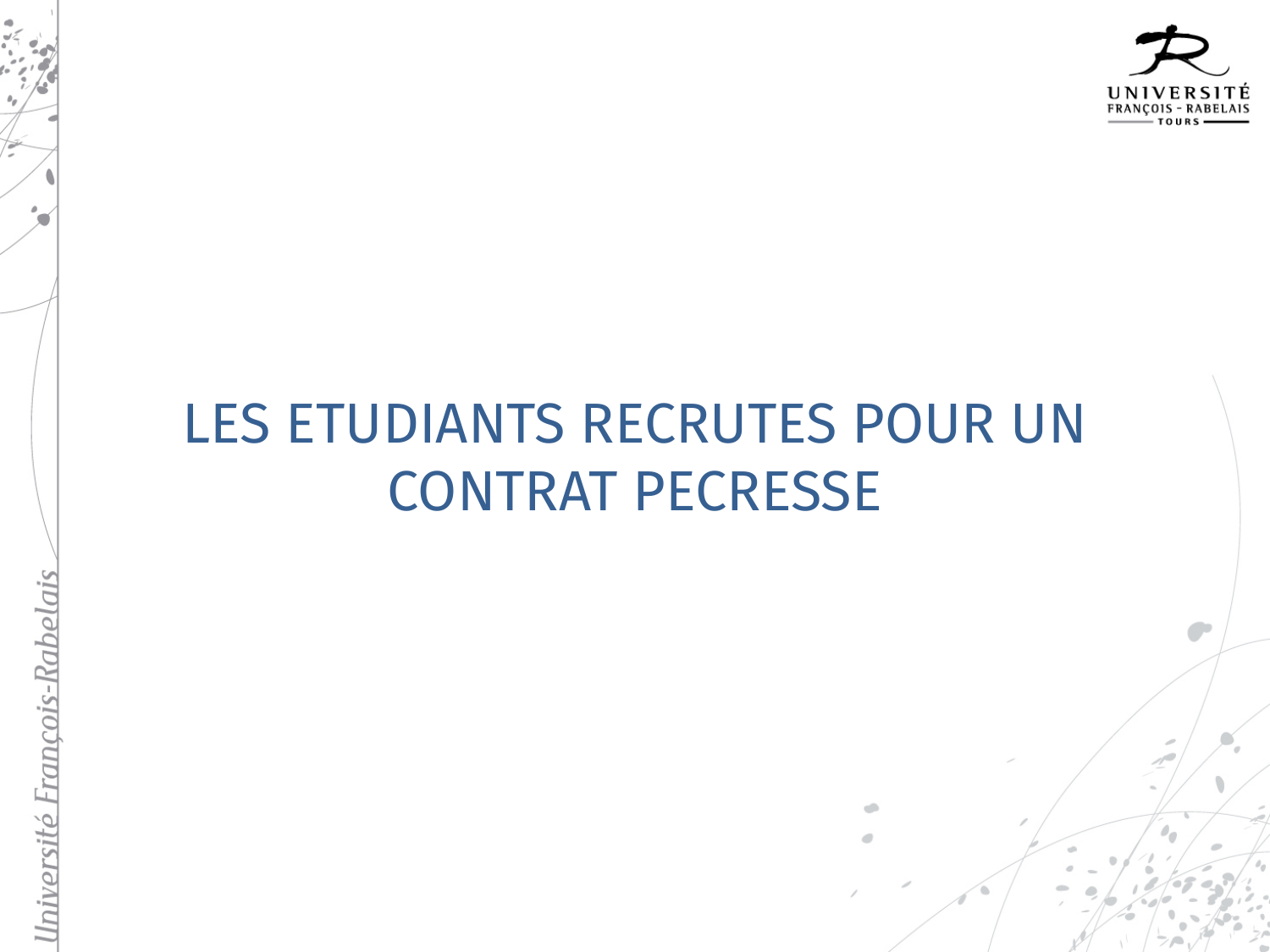

#

LES ETUDIANTS RECRUTES POUR UN CONTRAT PECRESSE